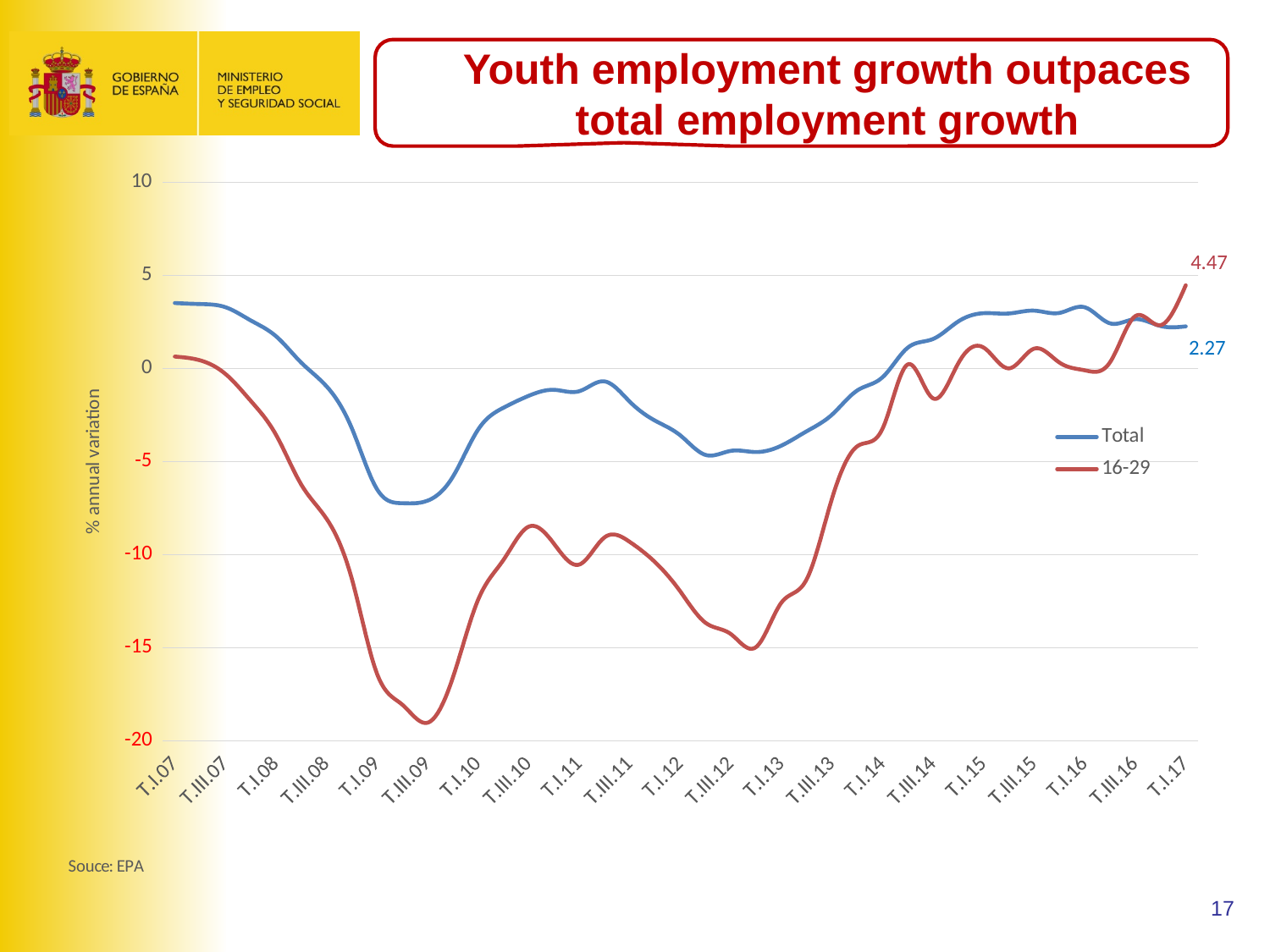

Youth employment growth outpaces  total employment growth

### Chart

| Category | Total  | 16-29 |
|---|---|---|
| T.I.07 | 3.519695174273678 | 0.645054238483383 |
| T.II.07 | 3.465281827505095 | 0.441631390426565 |
| T.III.07 | 3.296998656114695 | -0.287578588286621 |
| T.IV.07 | 2.587222832922351 | -1.730851562659282 |
| T.I.08 | 1.739237695818431 | -3.548759376803218 |
| T.II.08 | 0.320685684299519 | -6.226571839604488 |
| T.III.08 | -0.949242051904747 | -8.061500517145365 |
| T.IV.08 | -3.198200589828133 | -11.28376415916351 |
| T.I.09 | -6.477206595538307 | -16.39032519977778 |
| T.II.09 | -7.229656752345392 | -18.0531547104581 |
| T.III.09 | -7.092681597945158 | -19.0208337840469 |
| T.IV.09 | -5.808439664328119 | -16.59846128662629 |
| T.I.10 | -3.274667606977659 | -12.41726508394879 |
| T.II.10 | -2.104499274310612 | -10.28345418589321 |
| T.III.10 | -1.462949775897471 | -8.492960380433345 |
| T.IV.10 | -1.140791089654002 | -9.406981634655821 |
| T.I.11 | -1.215360614167238 | -10.52754435107376 |
| T.II.11 | -0.688492941747412 | -9.069801616458493 |
| T.III.11 | -1.777458951060098 | -9.310405231811275 |
| T.IV.11 | -2.794660212370616 | -10.39616217889198 |
| T.I.12 | -3.587826030326397 | -11.97169319071224 |
| T.II.12 | -4.63698850821609 | -13.655903552151 |
| T.III.12 | -4.418837404311717 | -14.26133985770854 |
| T.IV.12 | -4.481903817550801 | -14.95630548167592 |
| T.I.13 | -4.136762528778334 | -12.57363020042233 |
| T.II.13 | -3.366838415406718 | -11.31990716478252 |
| T.III.13 | -2.47740226515053 | -6.991326549769084 |
| T.IV.13 | -1.177664740417782 | -4.175297510255461 |
| T.I.14 | -0.467404962948194 | -3.23318784694267 |
| T.II.14 | 1.121172919361797 | 0.223723089911374 |
| T.III.14 | 1.590249564712707 | -1.598643575148358 |
| T.IV.14 | 2.53221438909378 | 0.283982537193225 |
| T.I.15 | 2.974525975481697 | 1.129795060430908 |
| T.II.15 | 2.959142511381316 | 0.0126353030366744 |
| T.III.15 | 3.111860146252283 | 1.07076923076923 |
| T.IV.15 | 2.988770056519698 | 0.325443786982234 |
| T.I.16 | 3.293076975960759 | -0.0909327097947425 |
| T.II.16 | 2.431925670948416 | 0.332687610544937 |
| T.III.16 | 2.652822640965823 | 2.812956648806633 |
| T.IV.16 | 2.287473333996516 | 2.329696254792111 |
| T.I.17 | 2.266827883036797 | 4.472760369262772 |

17